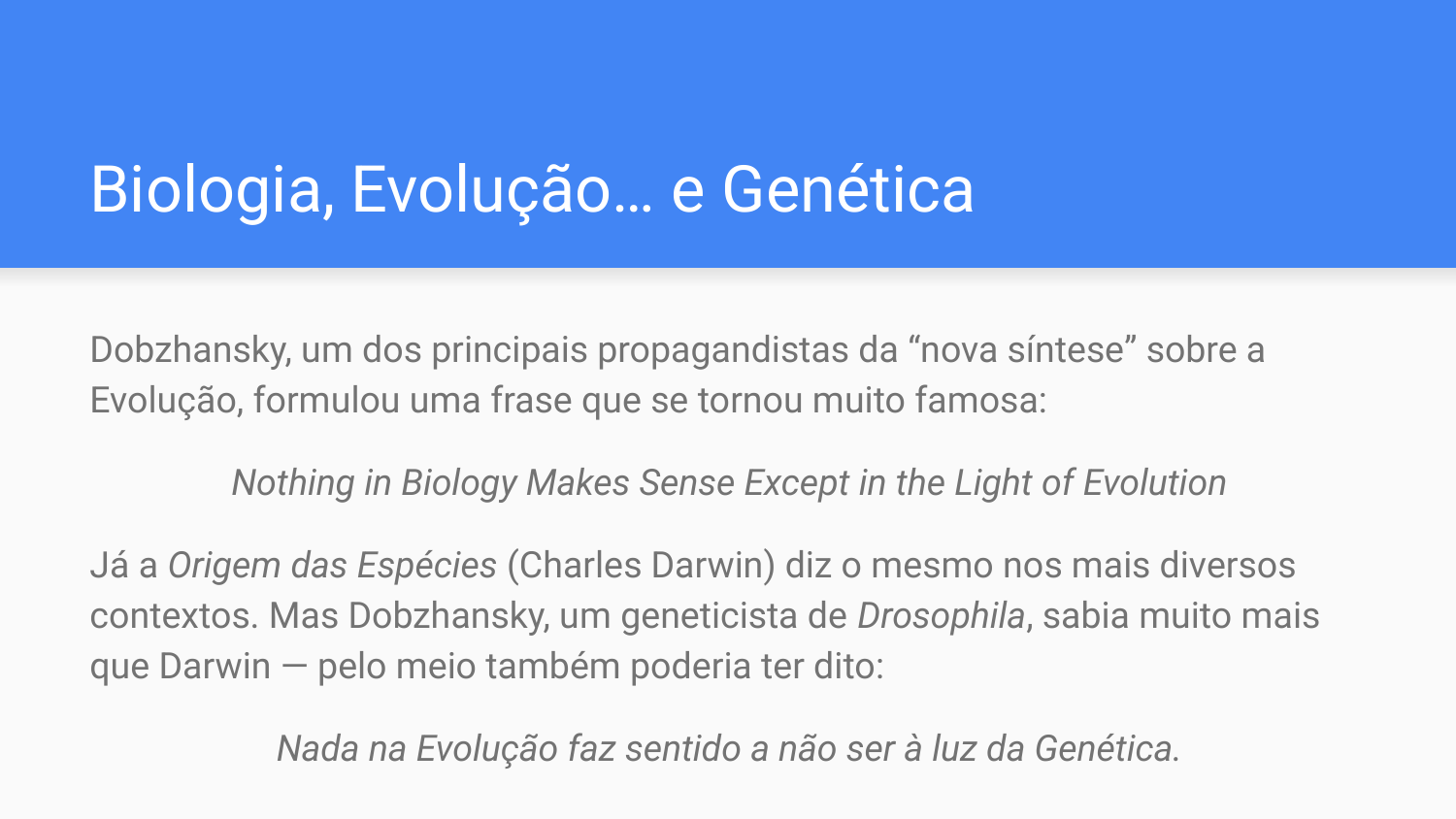

# Biologia, Evolução… e Genética
Dobzhansky, um dos principais propagandistas da “nova síntese” sobre a Evolução, formulou uma frase que se tornou muito famosa:
Nothing in Biology Makes Sense Except in the Light of Evolution
Já a Origem das Espécies (Charles Darwin) diz o mesmo nos mais diversos contextos. Mas Dobzhansky, um geneticista de Drosophila, sabia muito mais que Darwin — pelo meio também poderia ter dito:
Nada na Evolução faz sentido a não ser à luz da Genética.